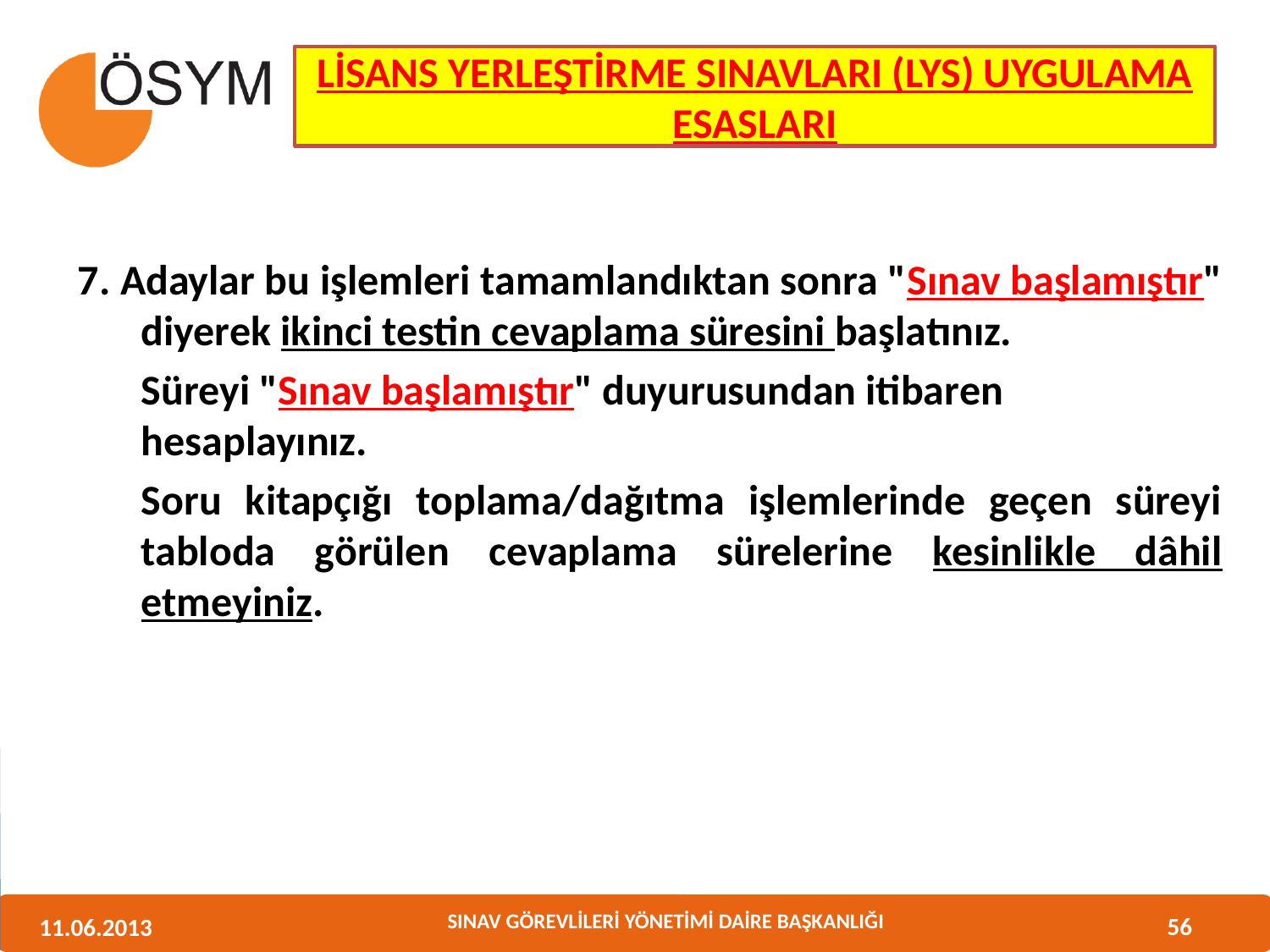

LİSANS YERLEŞTİRME SINAVLARI (LYS) UYGULAMA ESASLARI
7. Adaylar bu işlemleri tamamlandıktan sonra "Sınav başlamıştır" diyerek ikinci testin cevaplama süresini başlatınız.
	Süreyi "Sınav başlamıştır" duyurusundan itibaren hesaplayınız.
	Soru kitapçığı toplama/dağıtma işlemlerinde geçen süreyi tabloda görülen cevaplama sürelerine kesinlikle dâhil etmeyiniz.
56
11.06.2013